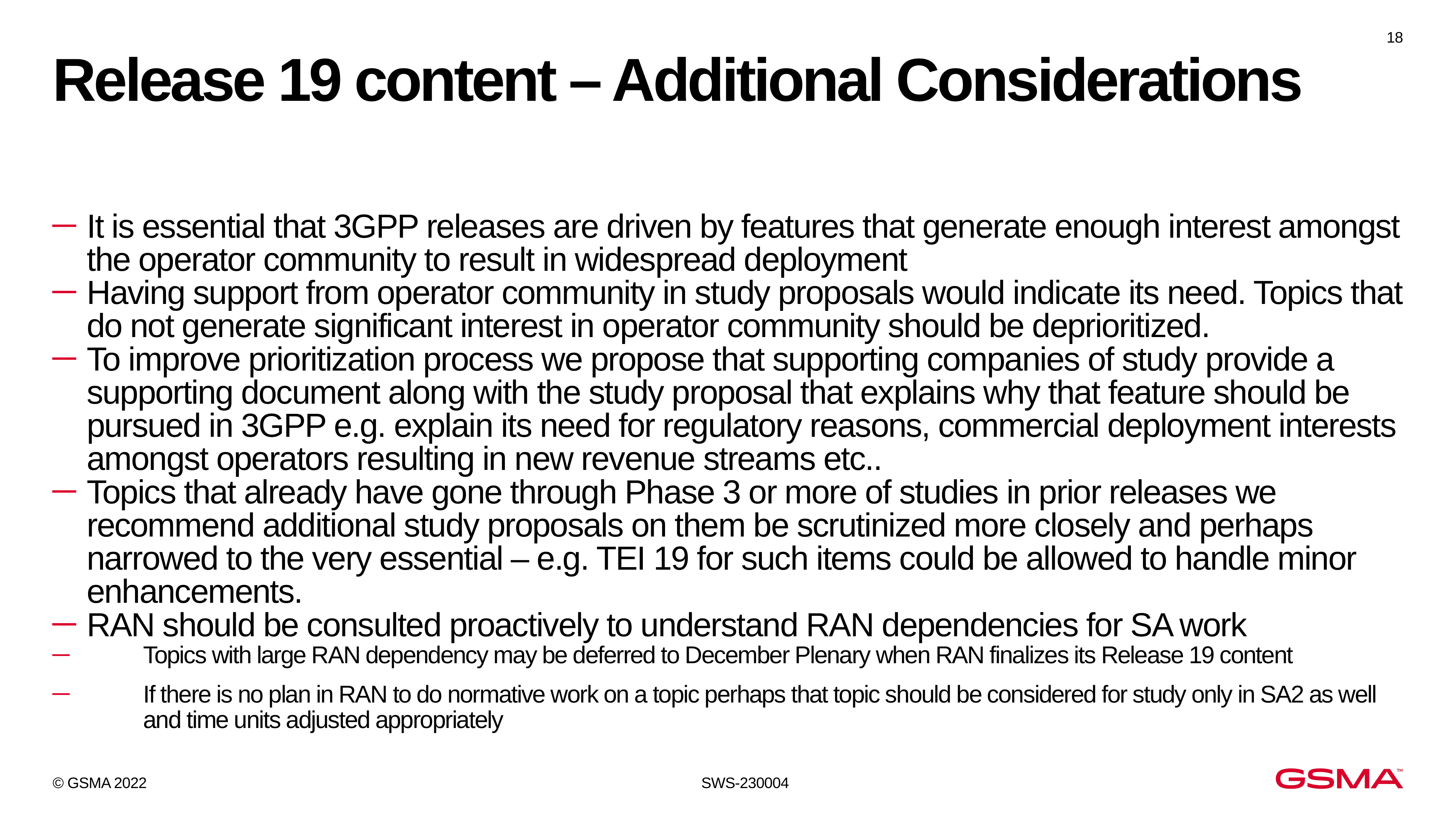

18
# Release 19 content – Additional Considerations
It is essential that 3GPP releases are driven by features that generate enough interest amongst the operator community to result in widespread deployment
Having support from operator community in study proposals would indicate its need. Topics that do not generate significant interest in operator community should be deprioritized.
To improve prioritization process we propose that supporting companies of study provide a supporting document along with the study proposal that explains why that feature should be pursued in 3GPP e.g. explain its need for regulatory reasons, commercial deployment interests amongst operators resulting in new revenue streams etc..
Topics that already have gone through Phase 3 or more of studies in prior releases we recommend additional study proposals on them be scrutinized more closely and perhaps narrowed to the very essential – e.g. TEI 19 for such items could be allowed to handle minor enhancements.
RAN should be consulted proactively to understand RAN dependencies for SA work
Topics with large RAN dependency may be deferred to December Plenary when RAN finalizes its Release 19 content
If there is no plan in RAN to do normative work on a topic perhaps that topic should be considered for study only in SA2 as well and time units adjusted appropriately

© GSMA 2022